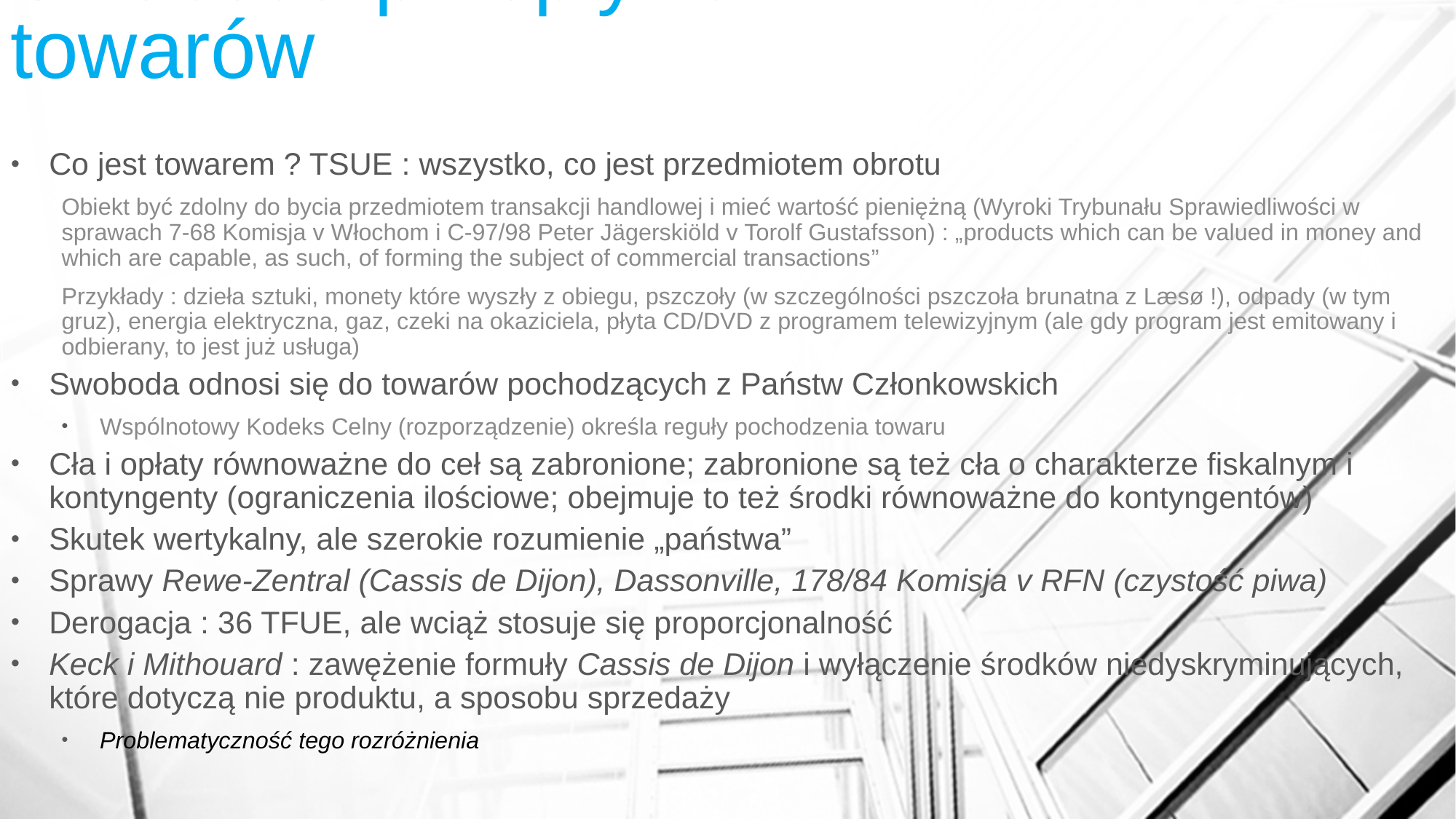

# Swoboda przepływu towarów
Co jest towarem ? TSUE : wszystko, co jest przedmiotem obrotu
Obiekt być zdolny do bycia przedmiotem transakcji handlowej i mieć wartość pieniężną (Wyroki Trybunału Sprawiedliwości w sprawach 7-68 Komisja v Włochom i C-97/98 Peter Jägerskiöld v Torolf Gustafsson) : „products which can be valued in money and which are capable, as such, of forming the subject of commercial transactions”
Przykłady : dzieła sztuki, monety które wyszły z obiegu, pszczoły (w szczególności pszczoła brunatna z Læsø !), odpady (w tym gruz), energia elektryczna, gaz, czeki na okaziciela, płyta CD/DVD z programem telewizyjnym (ale gdy program jest emitowany i odbierany, to jest już usługa)
Swoboda odnosi się do towarów pochodzących z Państw Członkowskich
Wspólnotowy Kodeks Celny (rozporządzenie) określa reguły pochodzenia towaru
Cła i opłaty równoważne do ceł są zabronione; zabronione są też cła o charakterze fiskalnym i kontyngenty (ograniczenia ilościowe; obejmuje to też środki równoważne do kontyngentów)
Skutek wertykalny, ale szerokie rozumienie „państwa”
Sprawy Rewe-Zentral (Cassis de Dijon), Dassonville, 178/84 Komisja v RFN (czystość piwa)
Derogacja : 36 TFUE, ale wciąż stosuje się proporcjonalność
Keck i Mithouard : zawężenie formuły Cassis de Dijon i wyłączenie środków niedyskryminujących, które dotyczą nie produktu, a sposobu sprzedaży
Problematyczność tego rozróżnienia